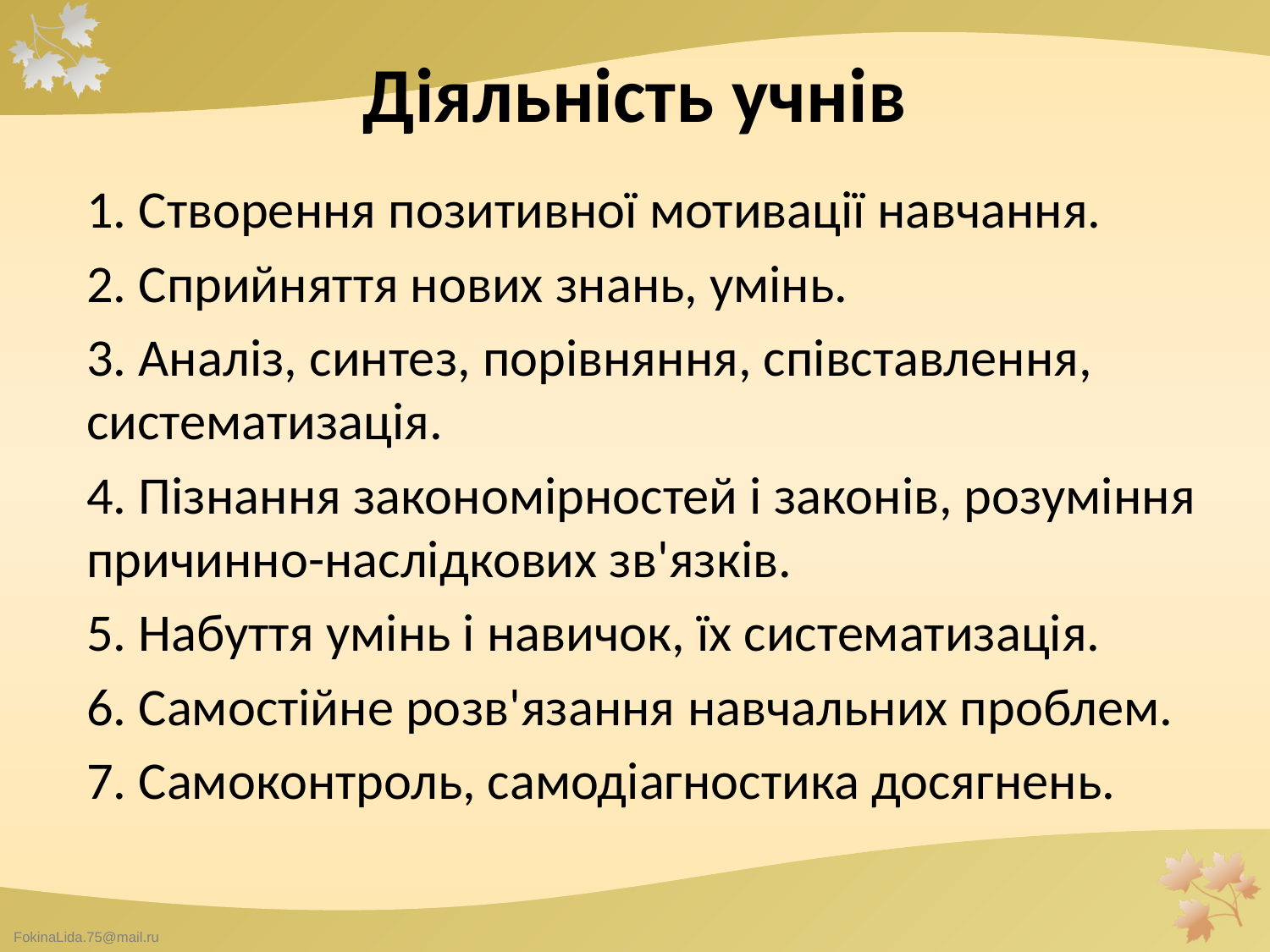

# Діяльність учнів
1. Створення позитивної мотивації навчання.
2. Сприйняття нових знань, умінь.
3. Аналіз, синтез, порівняння, співставлення, систематизація.
4. Пізнання закономірностей і законів, розуміння причинно-наслідкових зв'язків.
5. Набуття умінь і навичок, їх систематизація.
6. Самостійне розв'язання навчальних проблем.
7. Самоконтроль, самодіагностика досягнень.